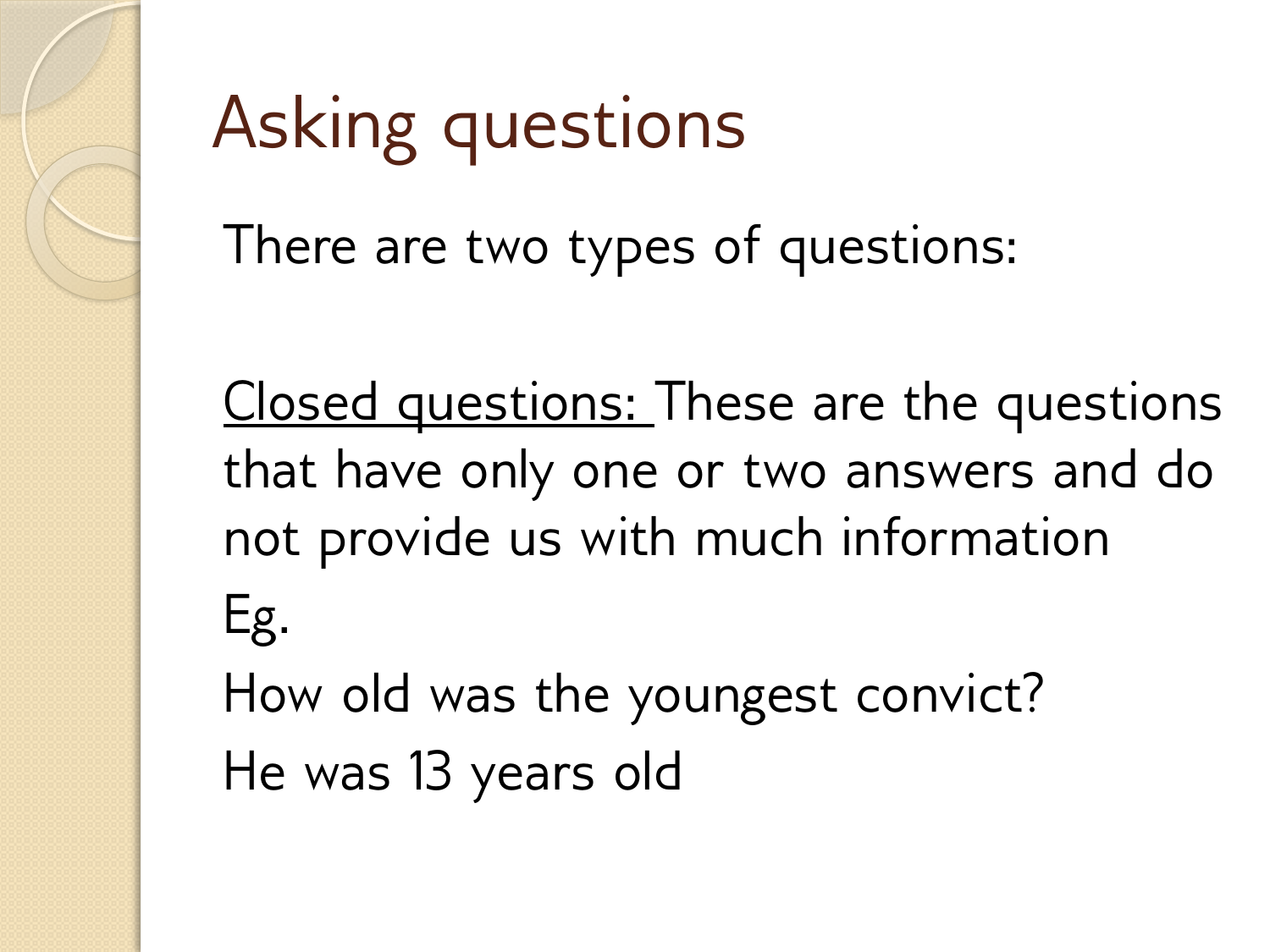

# Asking questions
There are two types of questions:

Closed questions: These are the questions that have only one or two answers and do not provide us with much information
Eg.
How old was the youngest convict?
He was 13 years old